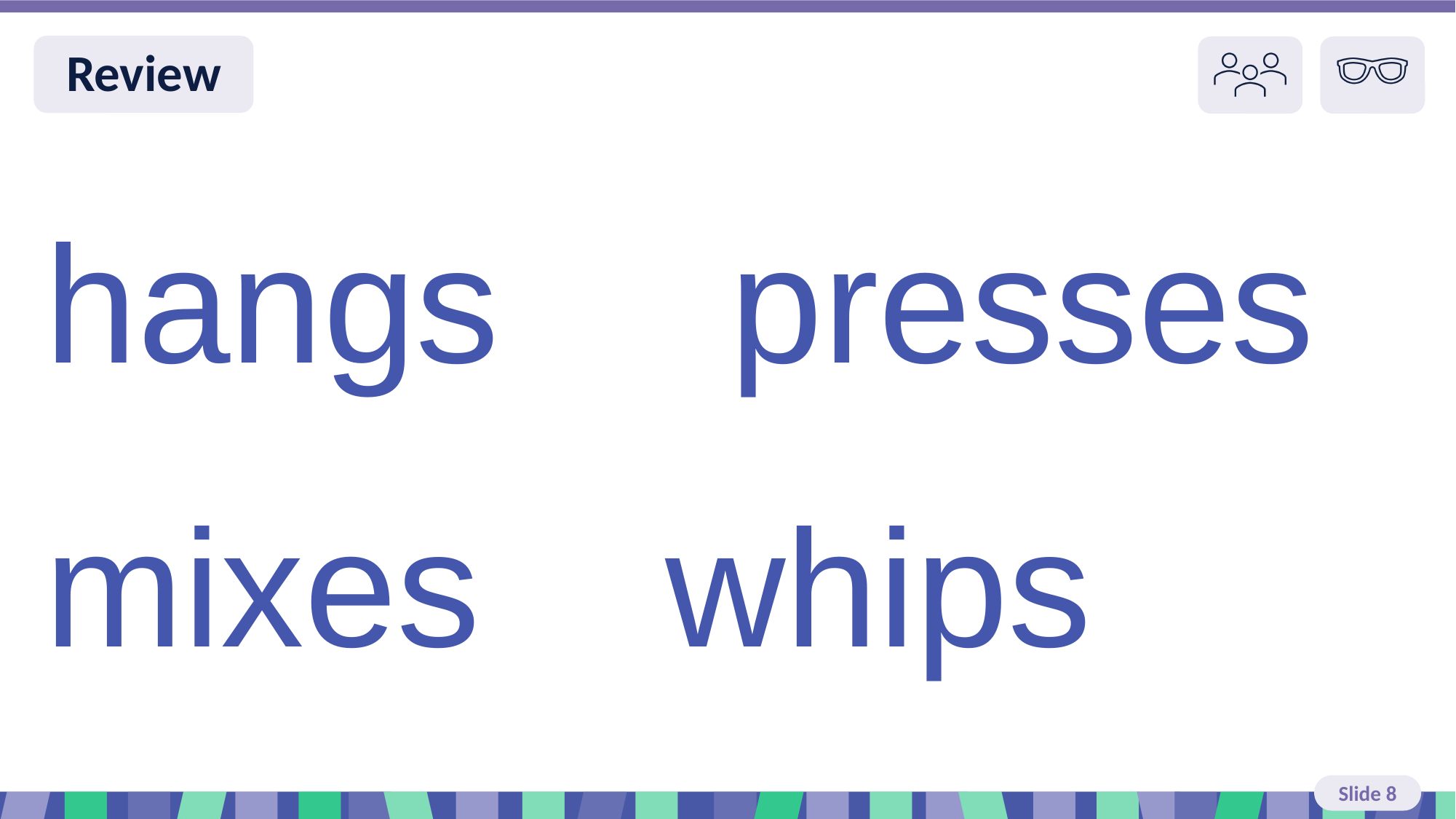

Slide 8 Review You do
hangs     presses

mixes    whips